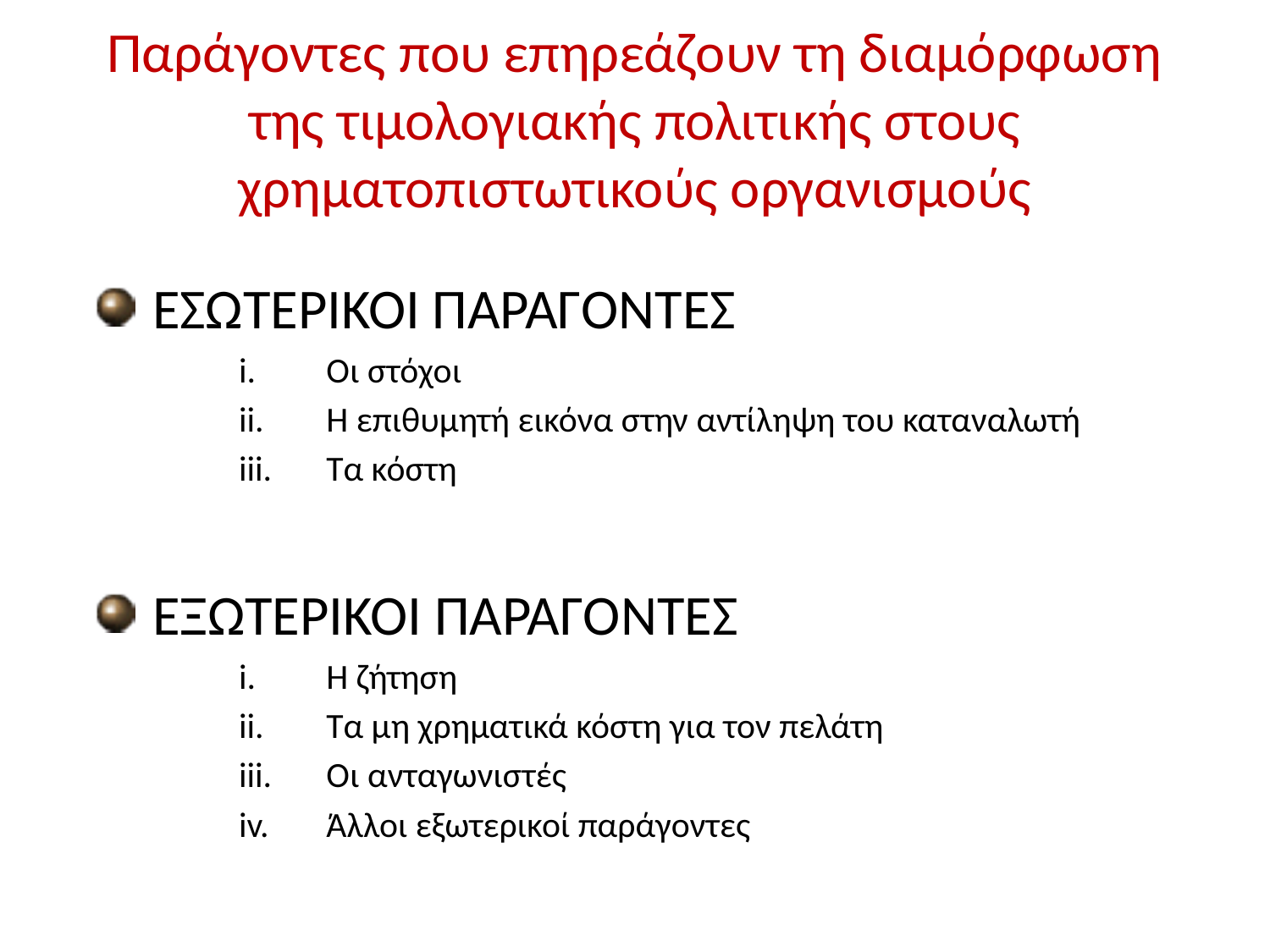

# Παράγοντες που επηρεάζουν τη διαμόρφωση της τιμολογιακής πολιτικής στους χρηματοπιστωτικούς οργανισμούς
ΕΣΩΤΕΡΙΚΟΙ ΠΑΡΑΓΟΝΤΕΣ
  Οι στόχοι
  Η επιθυμητή εικόνα στην αντίληψη του καταναλωτή
  Τα κόστη

ΕΞΩΤΕΡΙΚΟΙ ΠΑΡΑΓΟΝΤΕΣ
  Η ζήτηση
  Τα μη χρηματικά κόστη για τον πελάτη
  Οι ανταγωνιστές
  Άλλοι εξωτερικοί παράγοντες